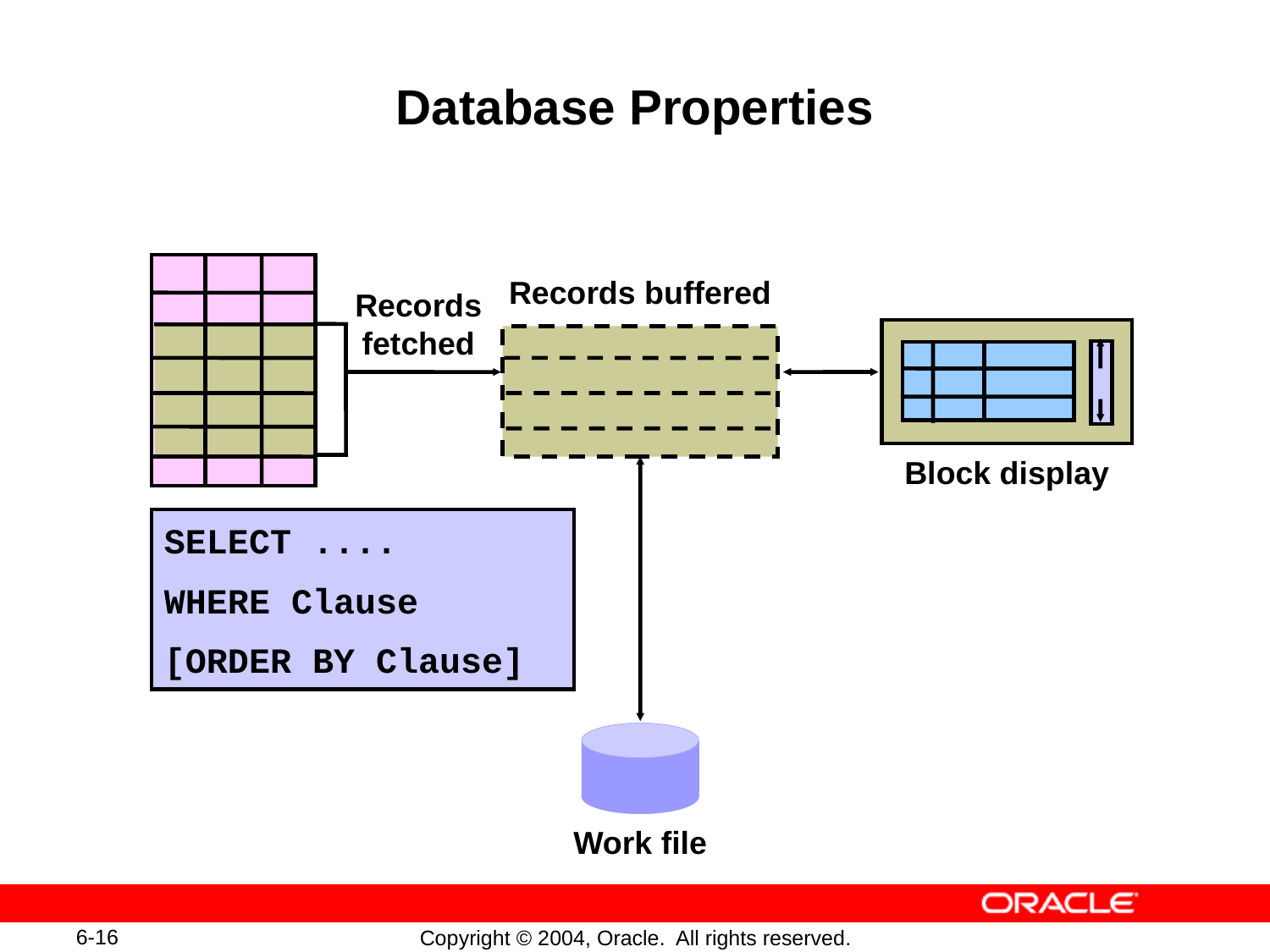

# Database Properties

Records buffered
Records
fetched

Block display

SELECT ....
WHERE Clause
[ORDER BY Clause]

Work file